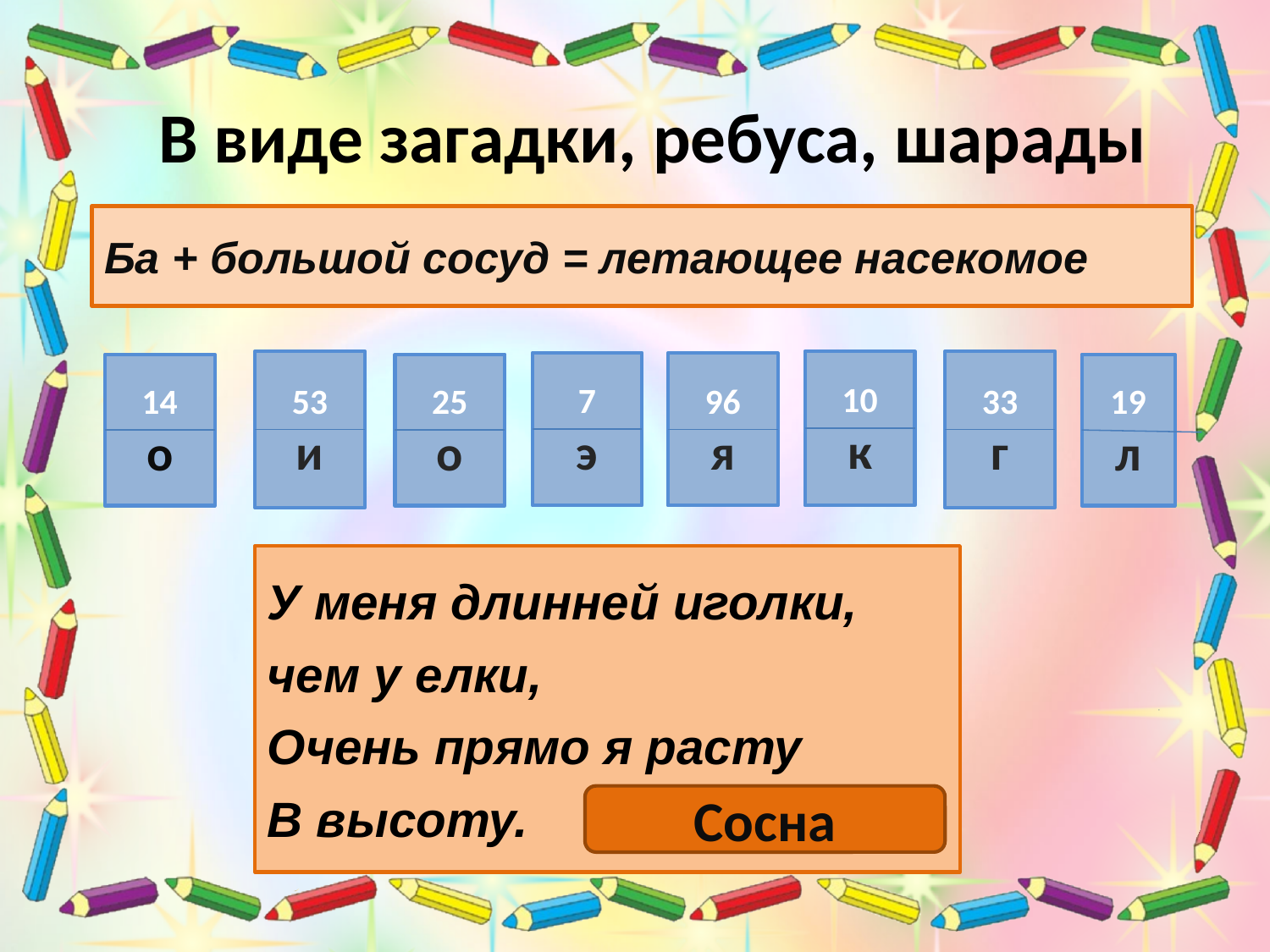

В виде загадки, ребуса, шарады
Ба + большой сосуд = летающее насекомое
53
и
10
к
33
г
7
э
96
я
14
о
25
о
19
л
У меня длинней иголки,
чем у елки,
Очень прямо я расту
В высоту.
Сосна